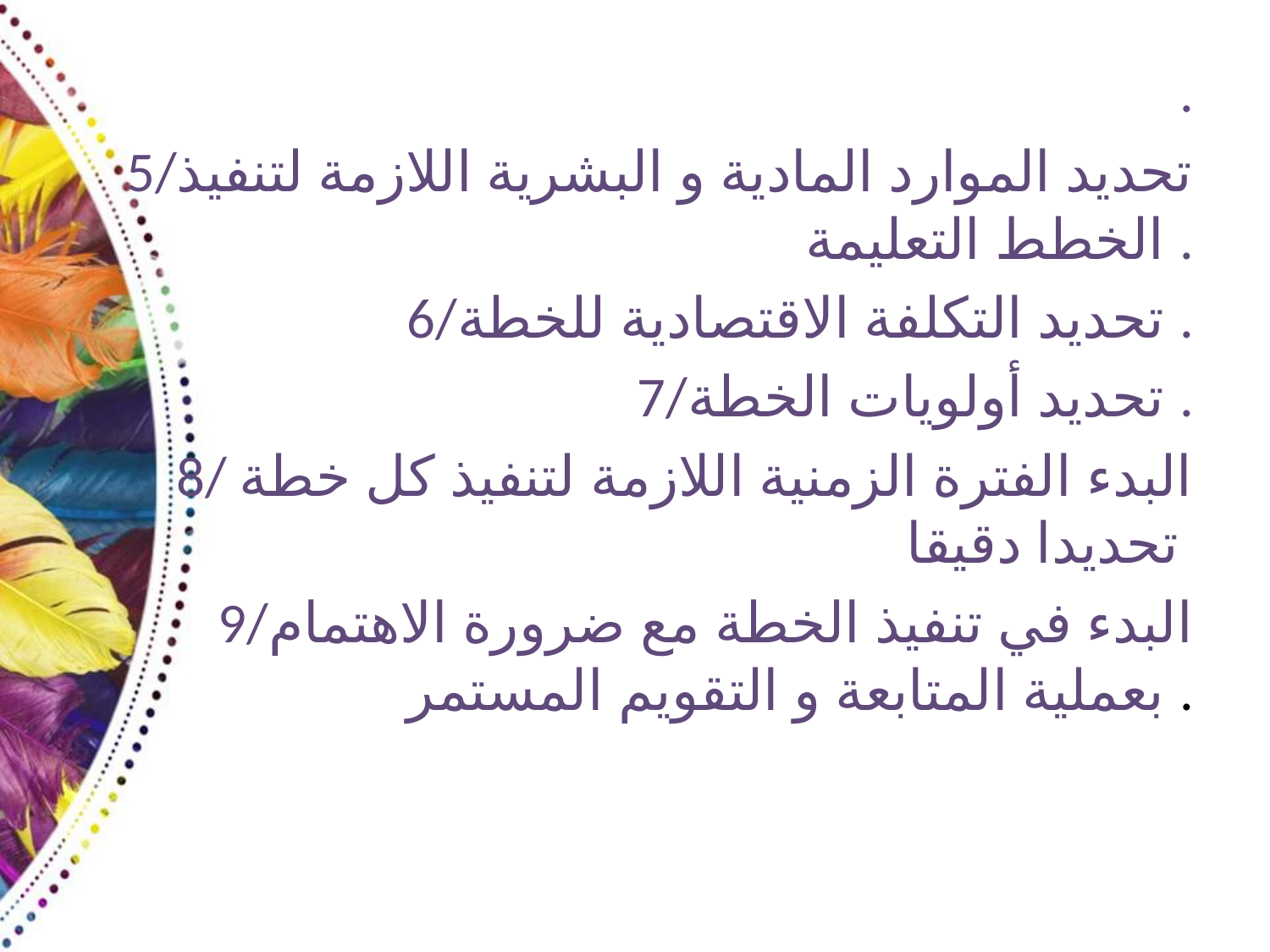

#
.
5/تحديد الموارد المادية و البشرية اللازمة لتنفيذ الخطط التعليمة .
6/تحديد التكلفة الاقتصادية للخطة .
7/تحديد أولويات الخطة .
8/ البدء الفترة الزمنية اللازمة لتنفيذ كل خطة تحديدا دقيقا
9/البدء في تنفيذ الخطة مع ضرورة الاهتمام بعملية المتابعة و التقويم المستمر .